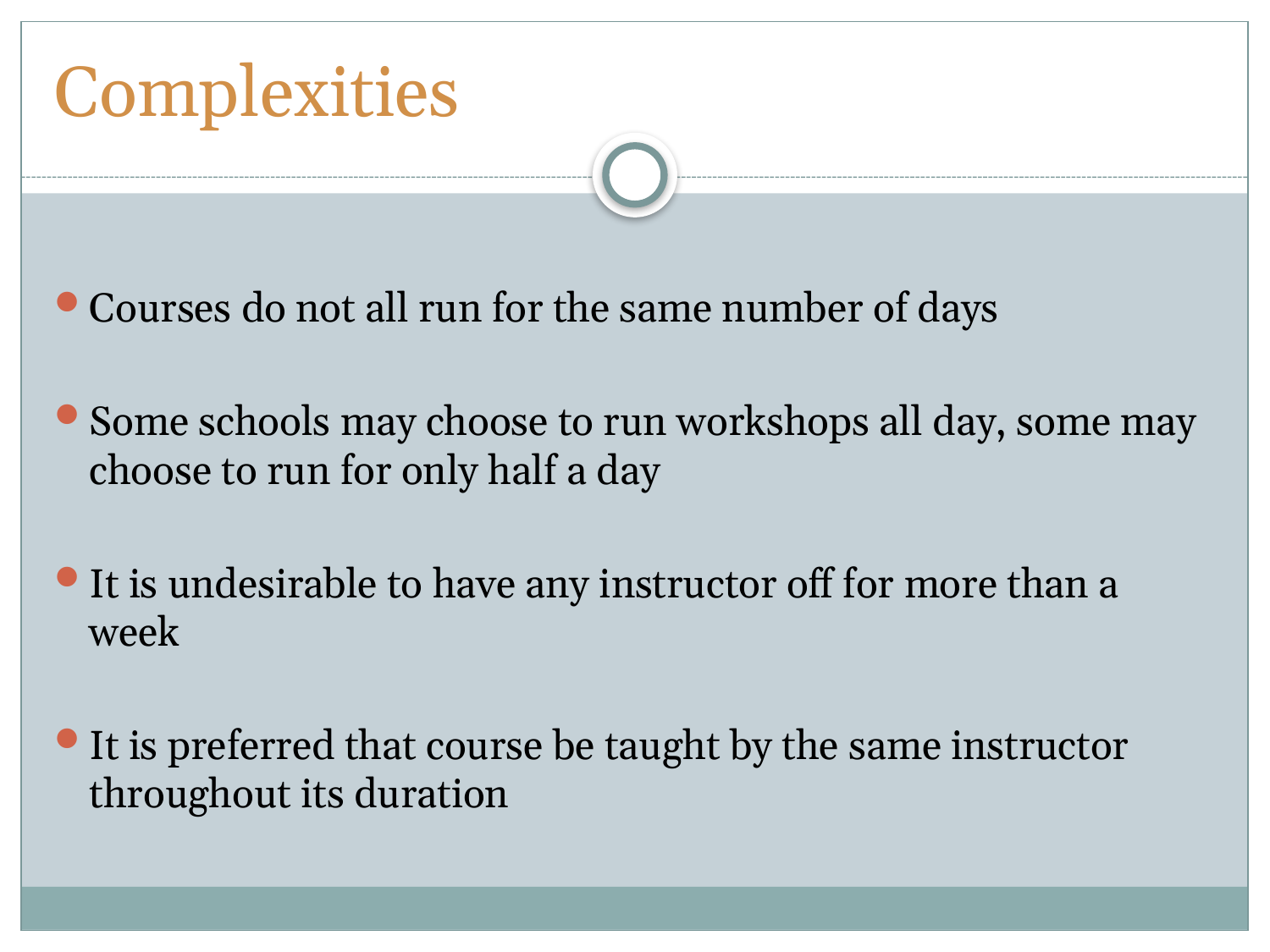

# Complexities
Courses do not all run for the same number of days

Some schools may choose to run workshops all day, some may choose to run for only half a day

It is undesirable to have any instructor off for more than a week

It is preferred that course be taught by the same instructor throughout its duration